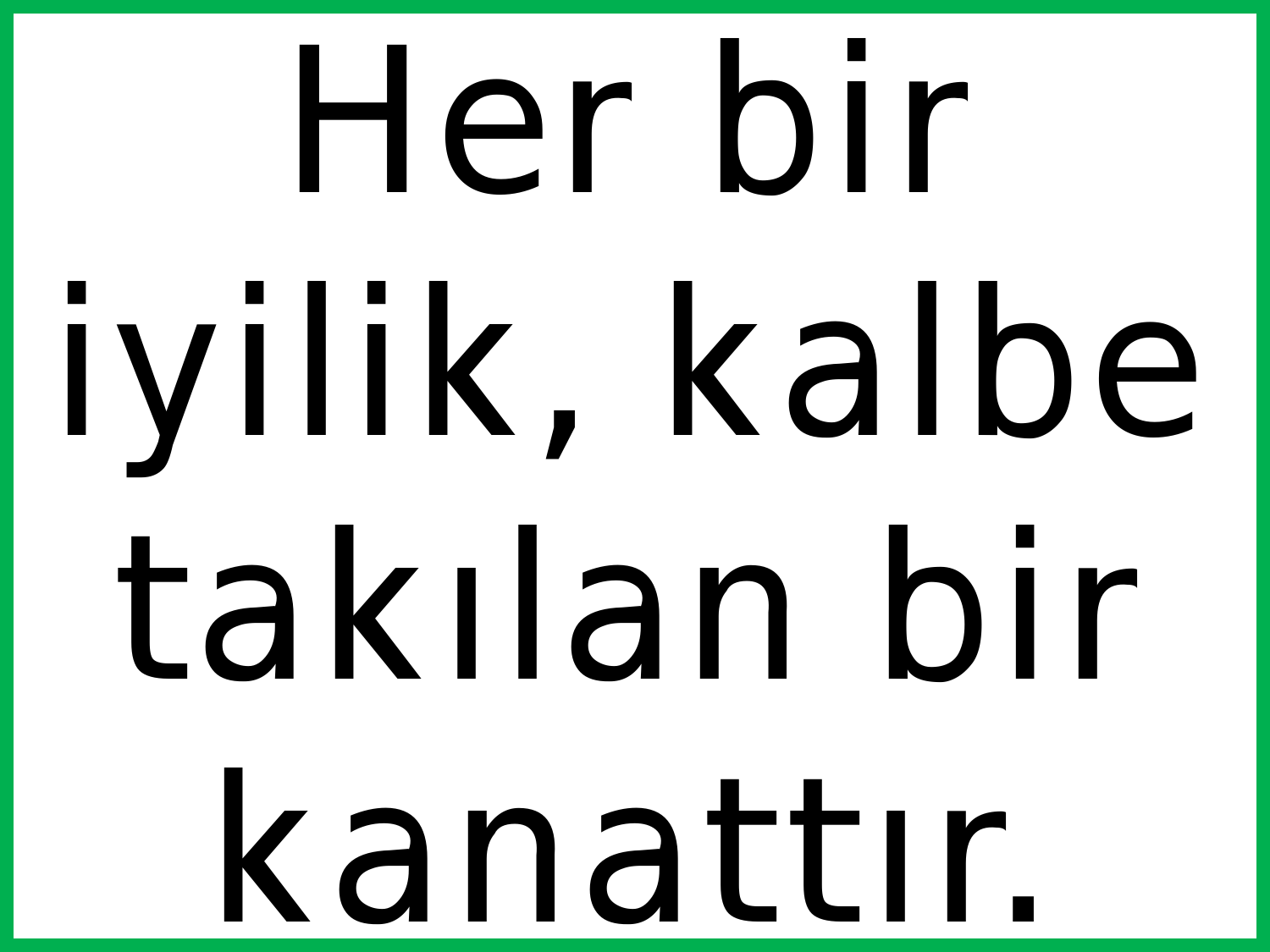

# Her bir iyilik, kalbe takılan bir kanattır.